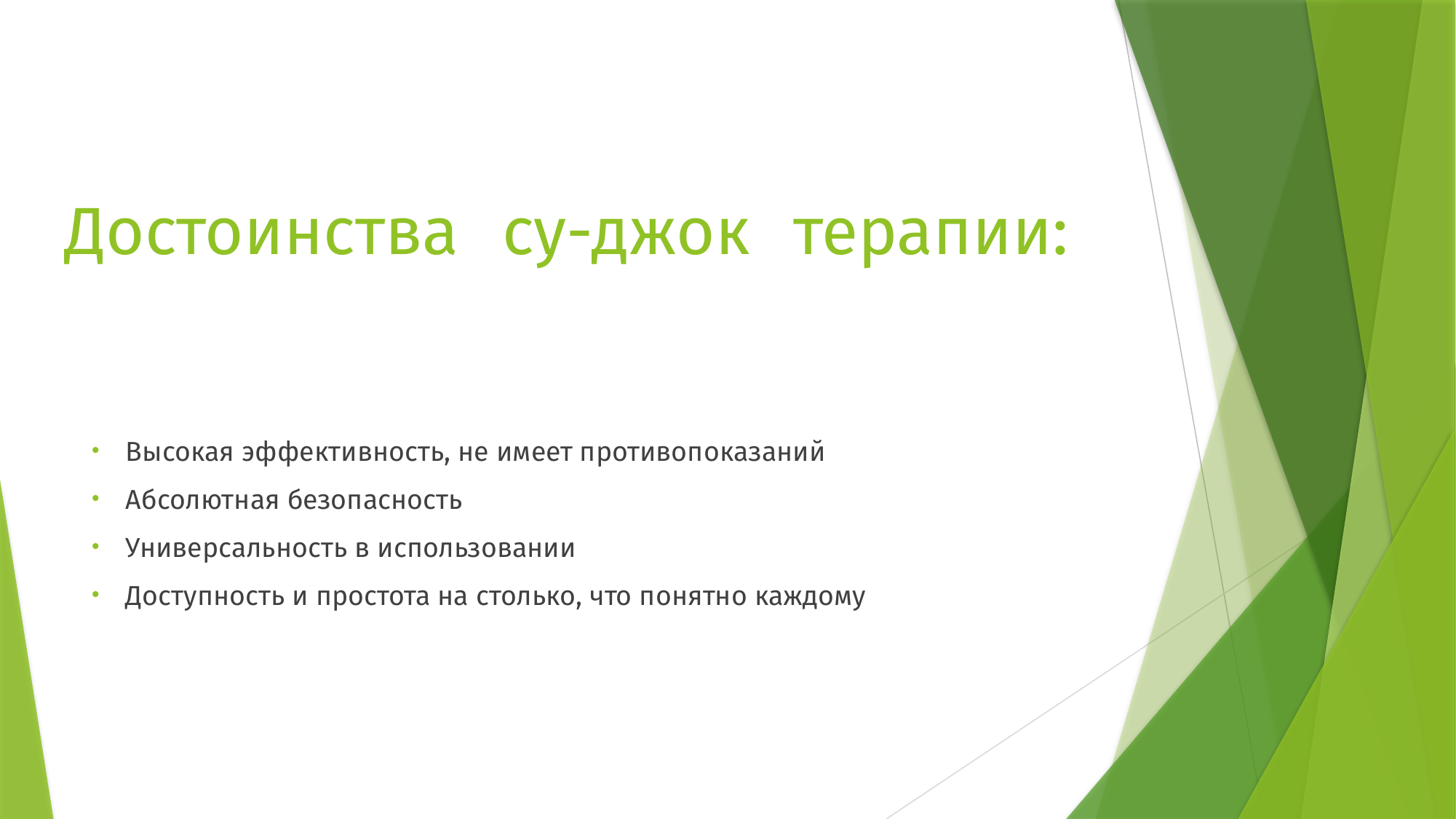

# Достоинства су-джок терапии:
Высокая эффективность, не имеет противопоказаний
Абсолютная безопасность
Универсальность в использовании
Доступность и простота на столько, что понятно каждому